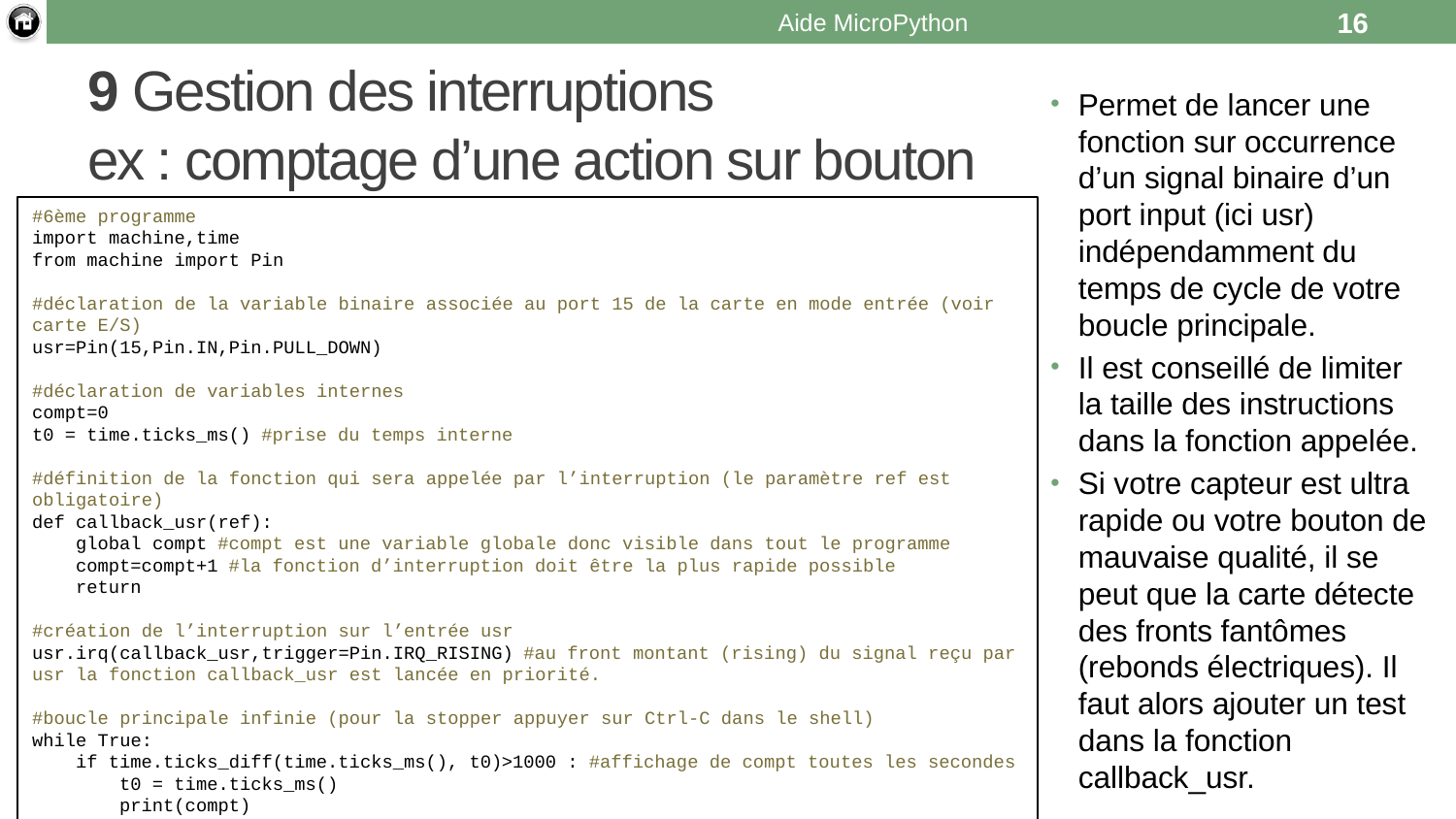

Aide MicroPython
16
# 9 Gestion des interruptions ex : comptage d’une action sur bouton
Permet de lancer une fonction sur occurrence d’un signal binaire d’un port input (ici usr) indépendamment du temps de cycle de votre boucle principale.
Il est conseillé de limiter la taille des instructions dans la fonction appelée.
Si votre capteur est ultra rapide ou votre bouton de mauvaise qualité, il se peut que la carte détecte des fronts fantômes (rebonds électriques). Il faut alors ajouter un test dans la fonction callback_usr.
#6ème programme
import machine,time
from machine import Pin

#déclaration de la variable binaire associée au port 15 de la carte en mode entrée (voir carte E/S)
usr=Pin(15,Pin.IN,Pin.PULL_DOWN)

#déclaration de variables internes
compt=0
t0 = time.ticks_ms() #prise du temps interne

#définition de la fonction qui sera appelée par l’interruption (le paramètre ref est obligatoire)
def callback_usr(ref):
    global compt #compt est une variable globale donc visible dans tout le programme
    compt=compt+1 #la fonction d’interruption doit être la plus rapide possible
    return

#création de l’interruption sur l’entrée usr
usr.irq(callback_usr,trigger=Pin.IRQ_RISING) #au front montant (rising) du signal reçu par usr la fonction callback_usr est lancée en priorité.

#boucle principale infinie (pour la stopper appuyer sur Ctrl-C dans le shell)
while True:
    if time.ticks_diff(time.ticks_ms(), t0)>1000 : #affichage de compt toutes les secondes
        t0 = time.ticks_ms()
        print(compt)